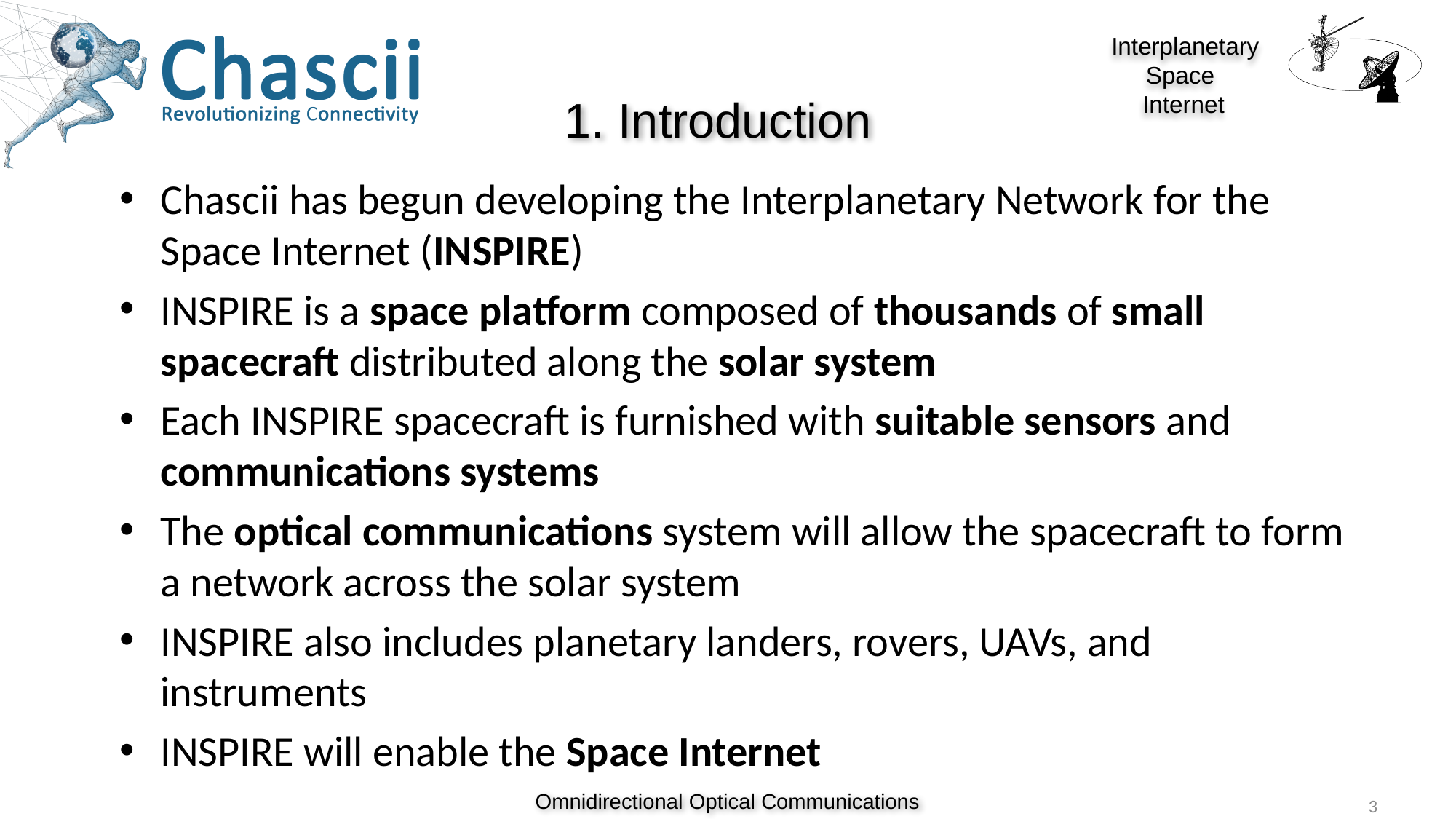

# 1. Introduction
Chascii has begun developing the Interplanetary Network for the Space Internet (INSPIRE)
INSPIRE is a space platform composed of thousands of small spacecraft distributed along the solar system
Each INSPIRE spacecraft is furnished with suitable sensors and communications systems
The optical communications system will allow the spacecraft to form a network across the solar system
INSPIRE also includes planetary landers, rovers, UAVs, and instruments
INSPIRE will enable the Space Internet
3